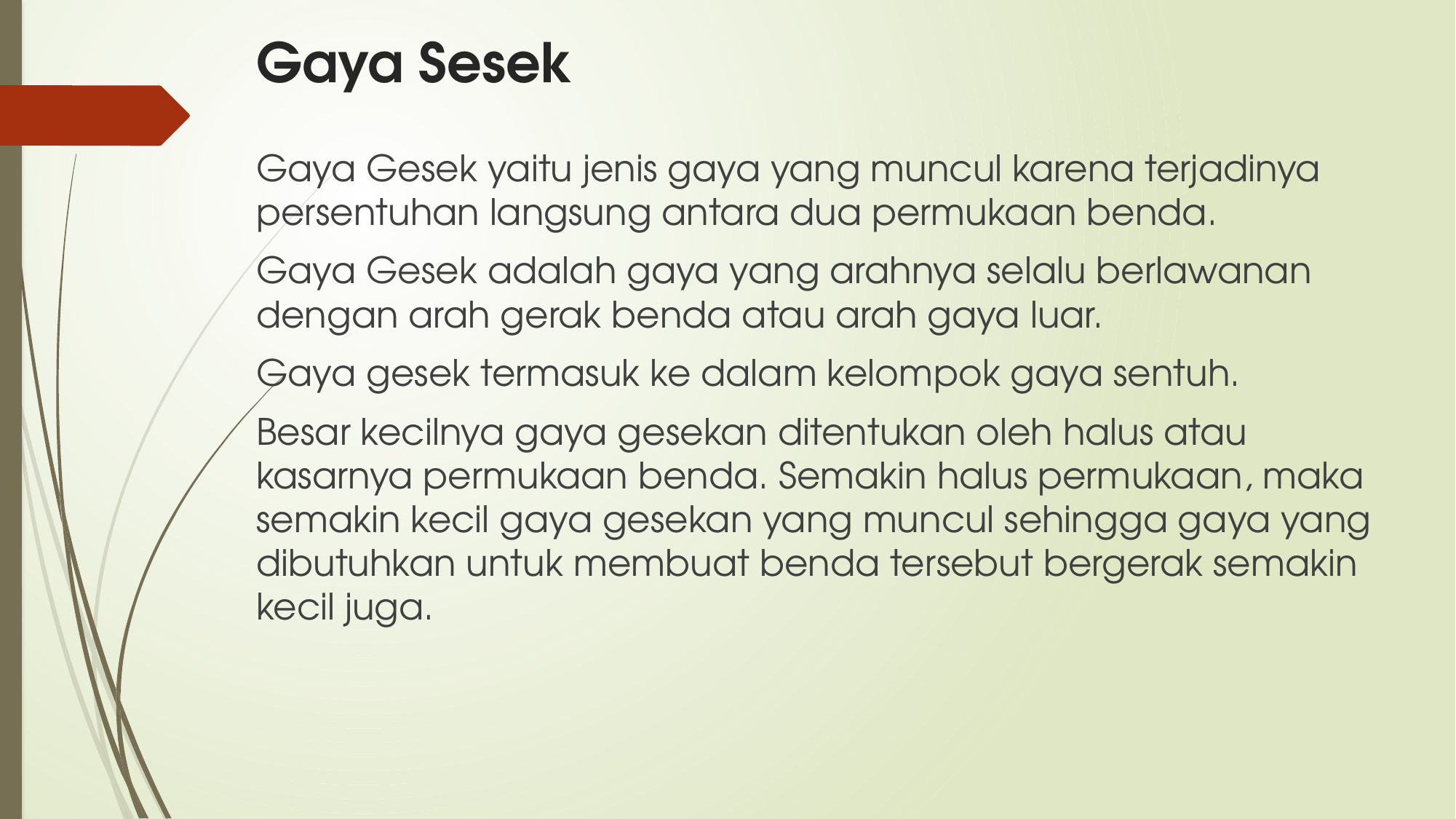

# Gaya Sesek
Gaya Gesek yaitu jenis gaya yang muncul karena terjadinya persentuhan langsung antara dua permukaan benda.
Gaya Gesek adalah gaya yang arahnya selalu berlawanan dengan arah gerak benda atau arah gaya luar.
Gaya gesek termasuk ke dalam kelompok gaya sentuh.
Besar kecilnya gaya gesekan ditentukan oleh halus atau kasarnya permukaan benda. Semakin halus permukaan, maka semakin kecil gaya gesekan yang muncul sehingga gaya yang dibutuhkan untuk membuat benda tersebut bergerak semakin kecil juga.